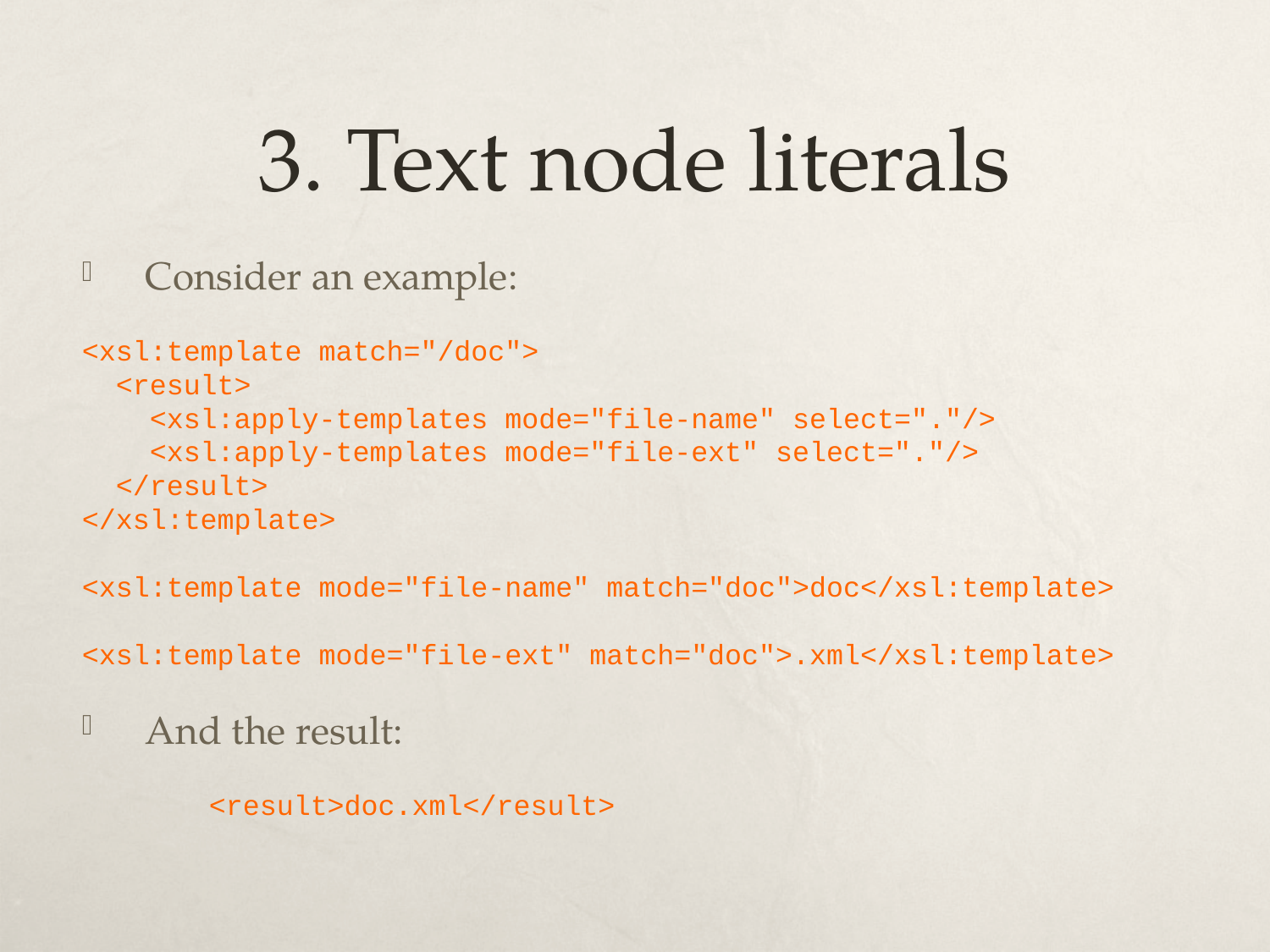

# 3. Text node literals
Consider an example:
<xsl:template match="/doc">
  <result>
    <xsl:apply-templates mode="file-name" select="."/>
    <xsl:apply-templates mode="file-ext" select="."/>
  </result>
</xsl:template>
<xsl:template mode="file-name" match="doc">doc</xsl:template>
<xsl:template mode="file-ext" match="doc">.xml</xsl:template>
And the result:
	<result>doc.xml</result>